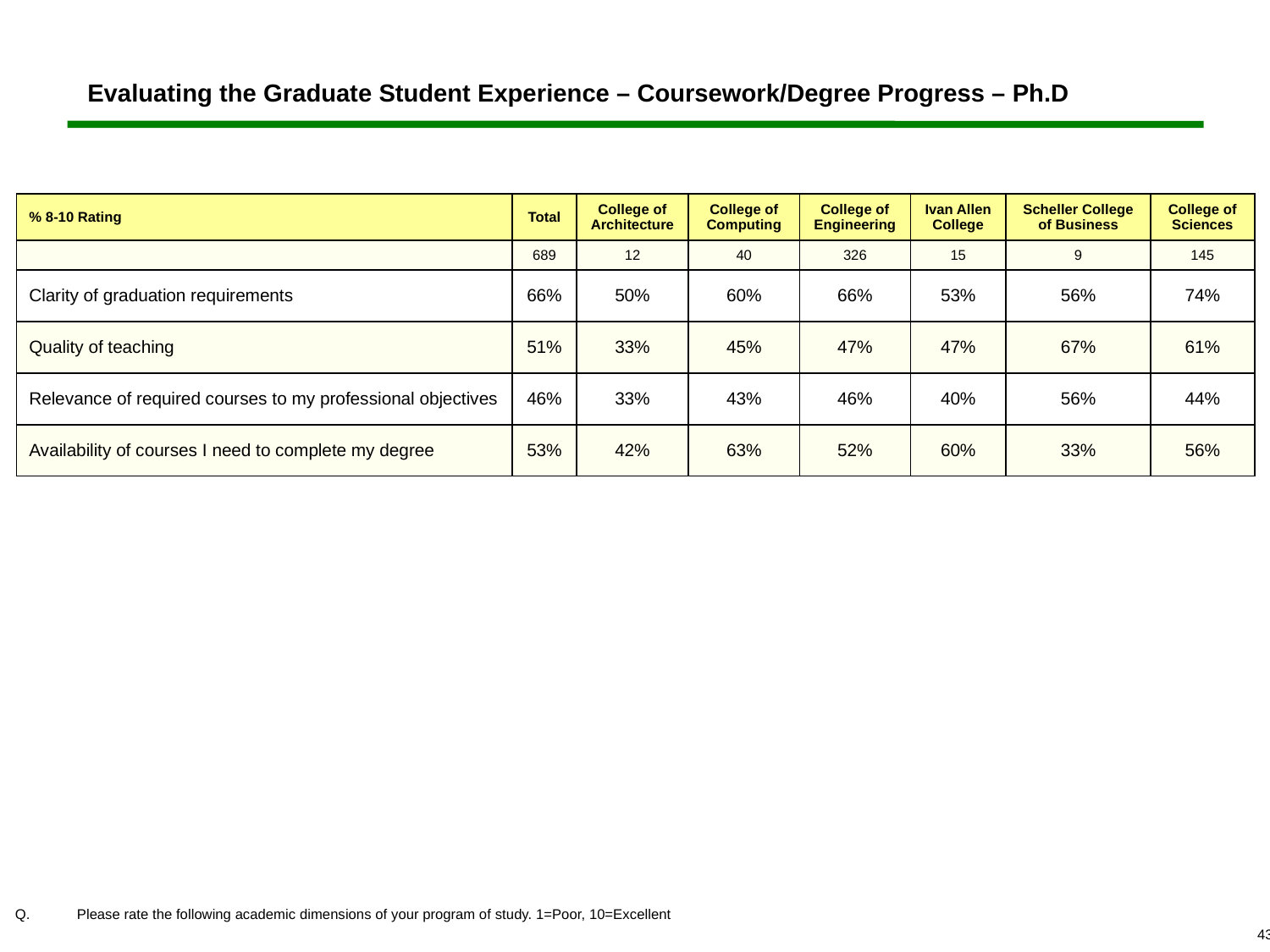

# Evaluating the Graduate Student Experience – Coursework/Degree Progress – Ph.D
| % 8-10 Rating | Total | College of Architecture | College of Computing | College of Engineering | Ivan Allen College | Scheller College of Business | College of Sciences |
| --- | --- | --- | --- | --- | --- | --- | --- |
|  | 689 | 12 | 40 | 326 | 15 | 9 | 145 |
| Clarity of graduation requirements | 66% | 50% | 60% | 66% | 53% | 56% | 74% |
| Quality of teaching | 51% | 33% | 45% | 47% | 47% | 67% | 61% |
| Relevance of required courses to my professional objectives | 46% | 33% | 43% | 46% | 40% | 56% | 44% |
| Availability of courses I need to complete my degree | 53% | 42% | 63% | 52% | 60% | 33% | 56% |
 	Please rate the following academic dimensions of your program of study. 1=Poor, 10=Excellent